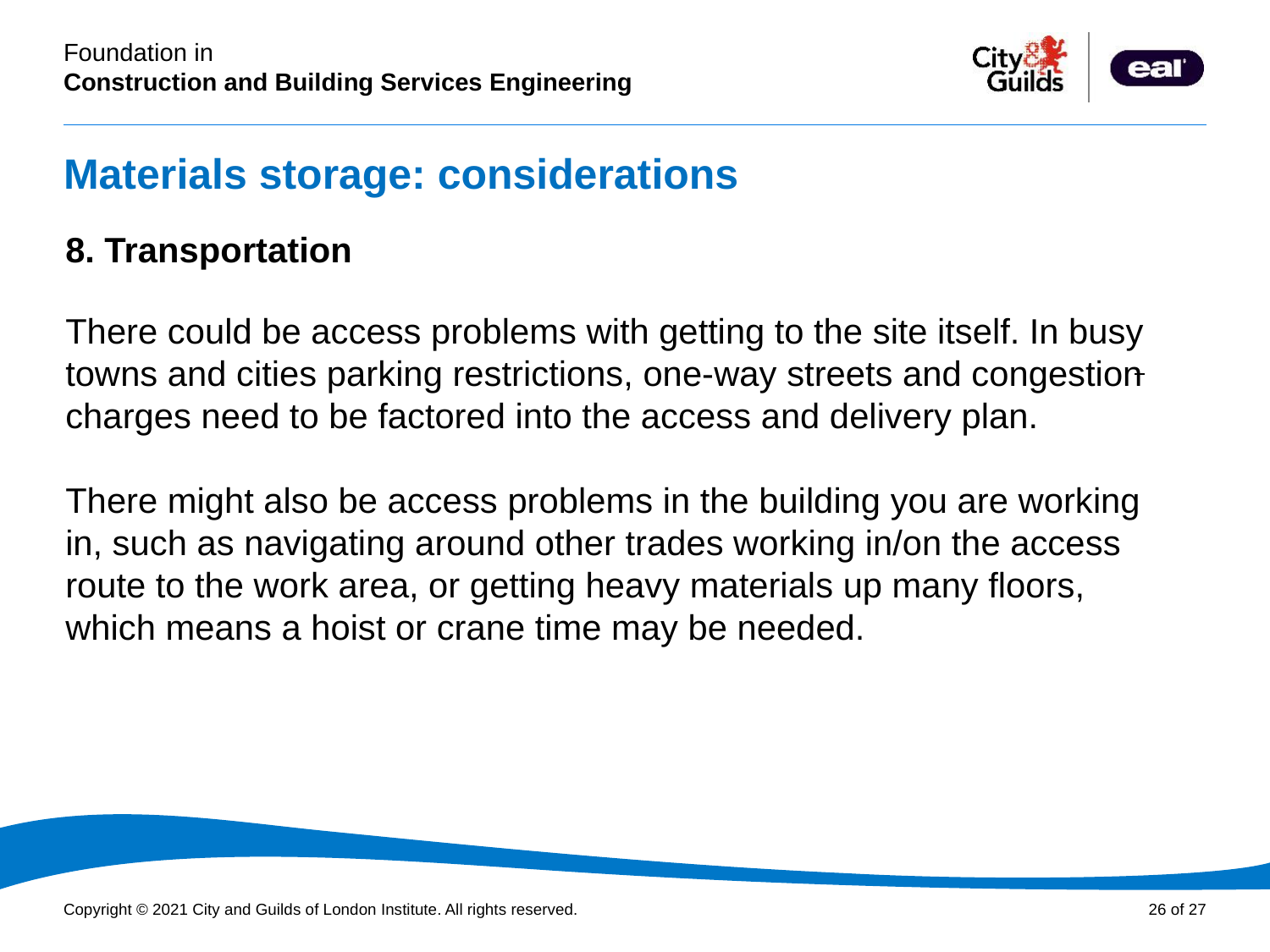

# Materials storage: considerations

PowerPoint presentation

8. Transportation
There could be access problems with getting to the site itself. In busy towns and cities parking restrictions, one-way streets and congestion charges need to be factored into the access and delivery plan.

There might also be access problems in the building you are working in, such as navigating around other trades working in/on the access route to the work area, or getting heavy materials up many floors, which means a hoist or crane time may be needed.